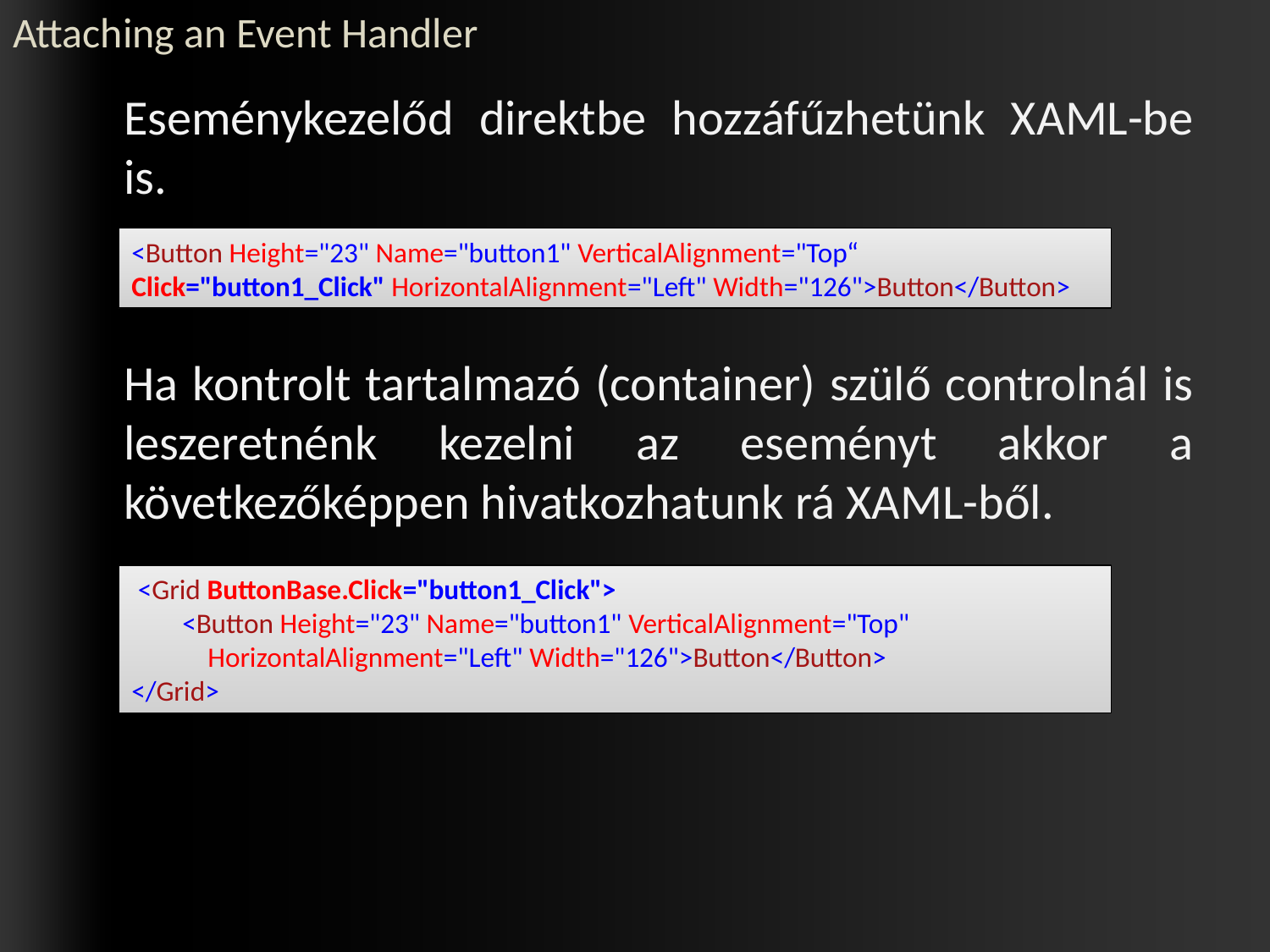

# Attaching an Event Handler
	Eseménykezelőd direktbe hozzáfűzhetünk XAML-be is.

	Ha kontrolt tartalmazó (container) szülő controlnál is leszeretnénk kezelni az eseményt akkor a következőképpen hivatkozhatunk rá XAML-ből.
<Button Height="23" Name="button1" VerticalAlignment="Top“
Click="button1_Click" HorizontalAlignment="Left" Width="126">Button</Button>
 <Grid ButtonBase.Click="button1_Click">
        <Button Height="23" Name="button1" VerticalAlignment="Top"
            HorizontalAlignment="Left" Width="126">Button</Button>
</Grid>